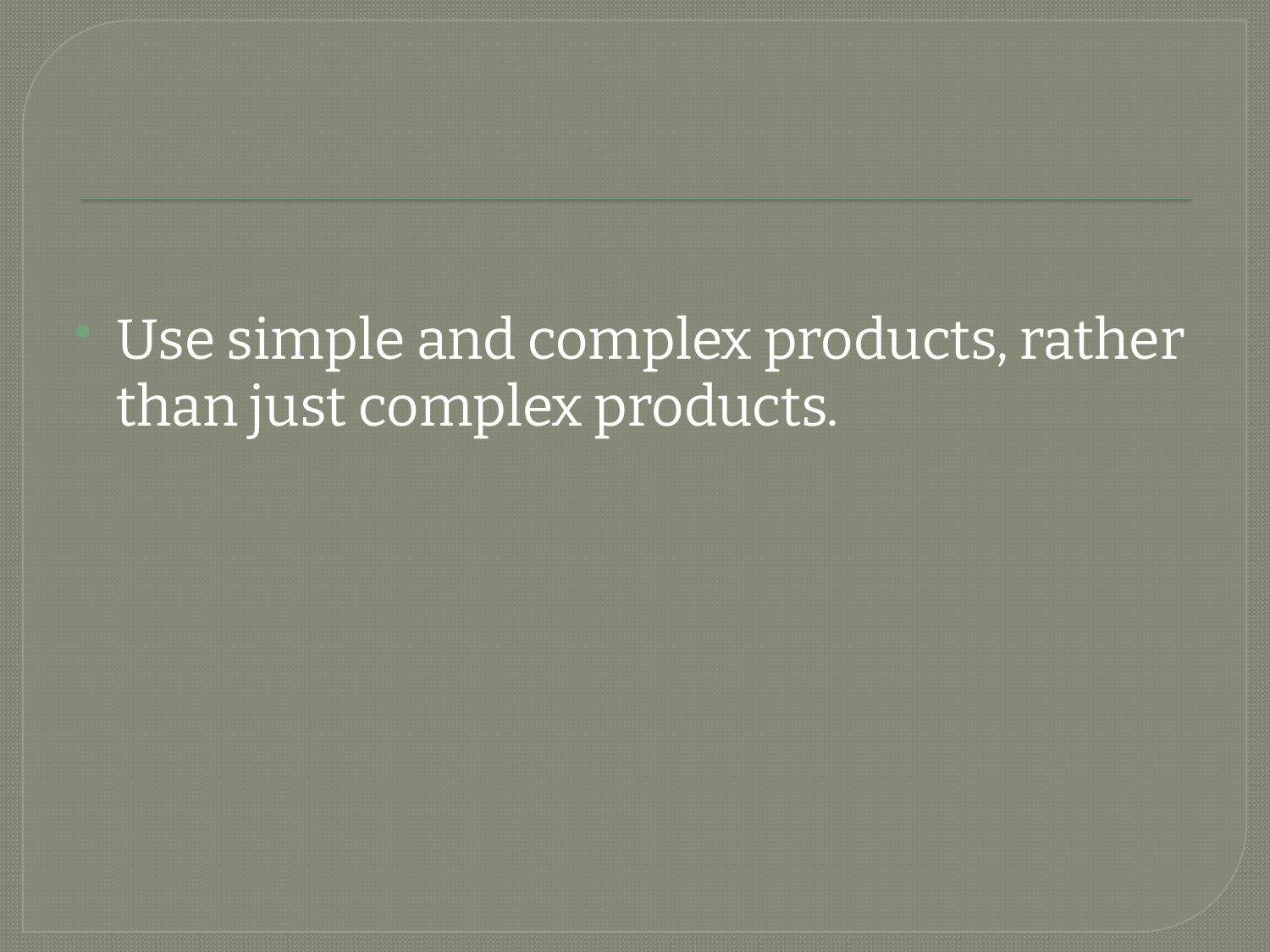

#

Use simple and complex products, rather than just complex products.